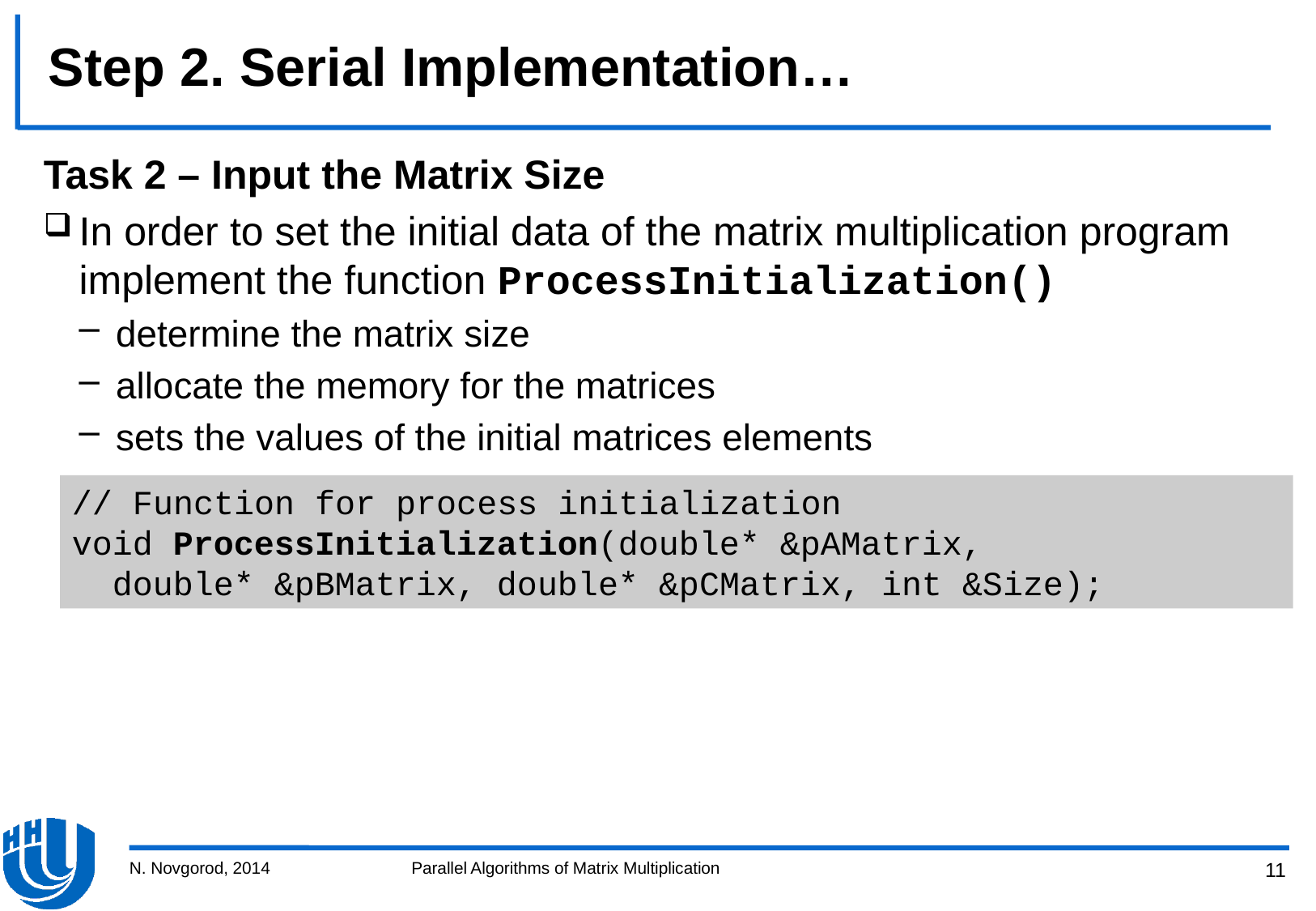

# Step 2. Serial Implementation…
Task 2 – Input the Matrix Size
In order to set the initial data of the matrix multiplication program implement the function ProcessInitialization()
determine the matrix size
allocate the memory for the matrices
sets the values of the initial matrices elements
// Function for process initialization
void ProcessInitialization(double* &pAMatrix,
  double* &pBMatrix, double* &pCMatrix, int &Size);
N. Novgorod, 2014
Parallel Algorithms of Matrix Multiplication
11